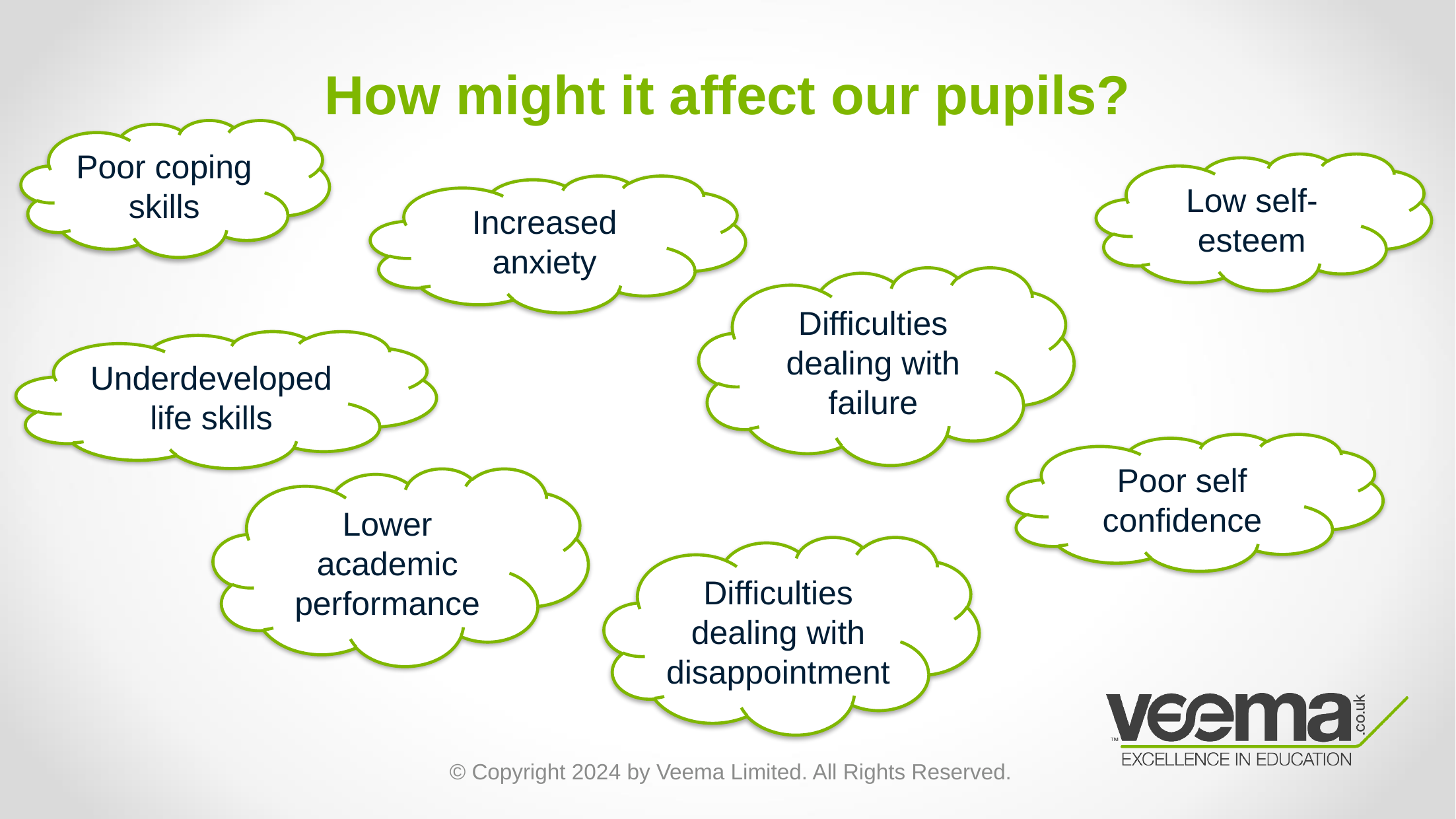

# How might it affect our pupils?
Poor coping skills
Low self-esteem
Increased anxiety
Difficulties dealing with failure
Underdeveloped life skills
Poor self confidence
Lower academic performance
Difficulties dealing with disappointment